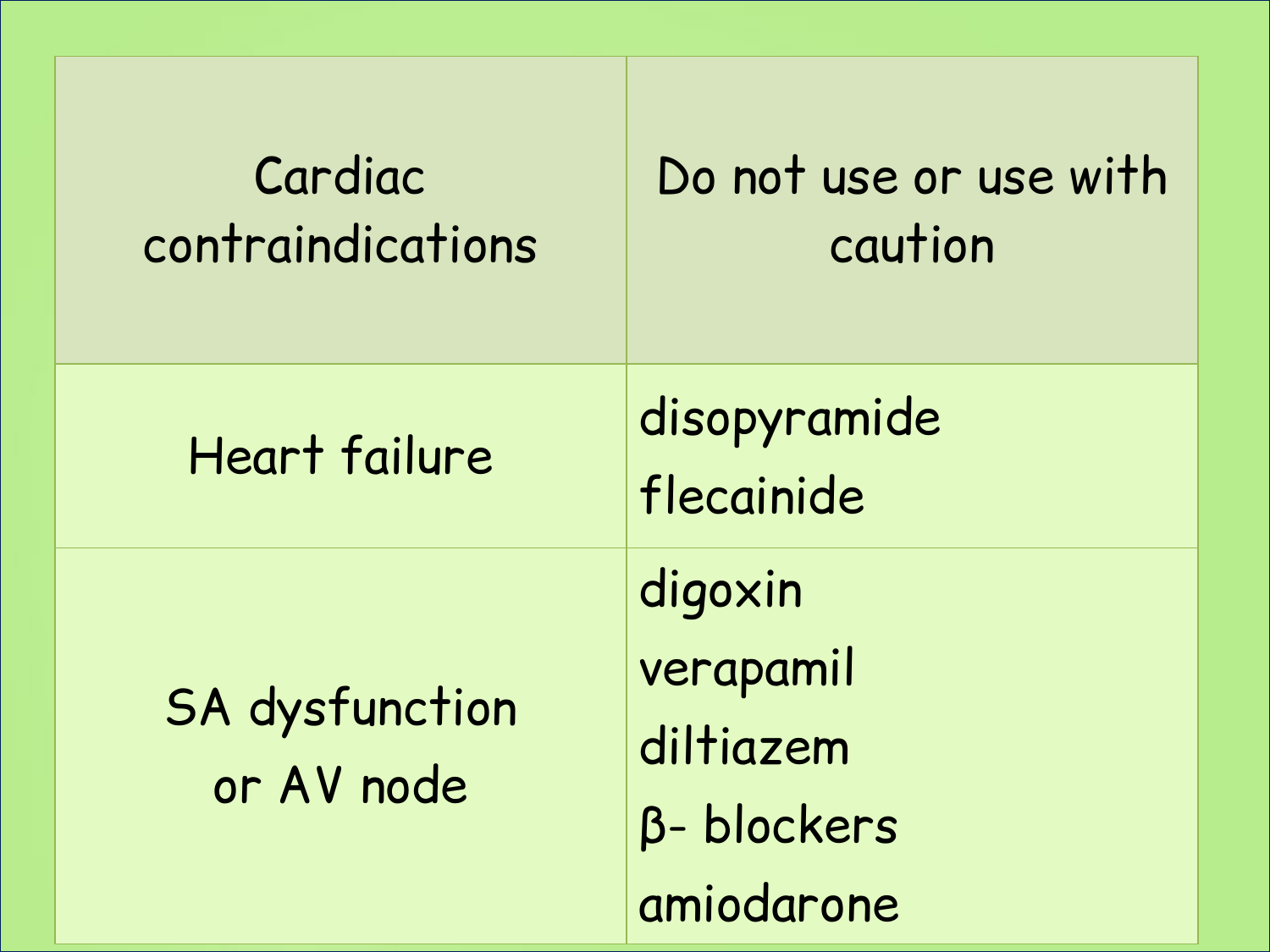

#
| Cardiac contraindications | Do not use or use with caution |
| --- | --- |
| Heart failure | disopyramide flecainide |
| SA dysfunction or AV node | digoxin verapamil diltiazem β- blockers amiodarone |